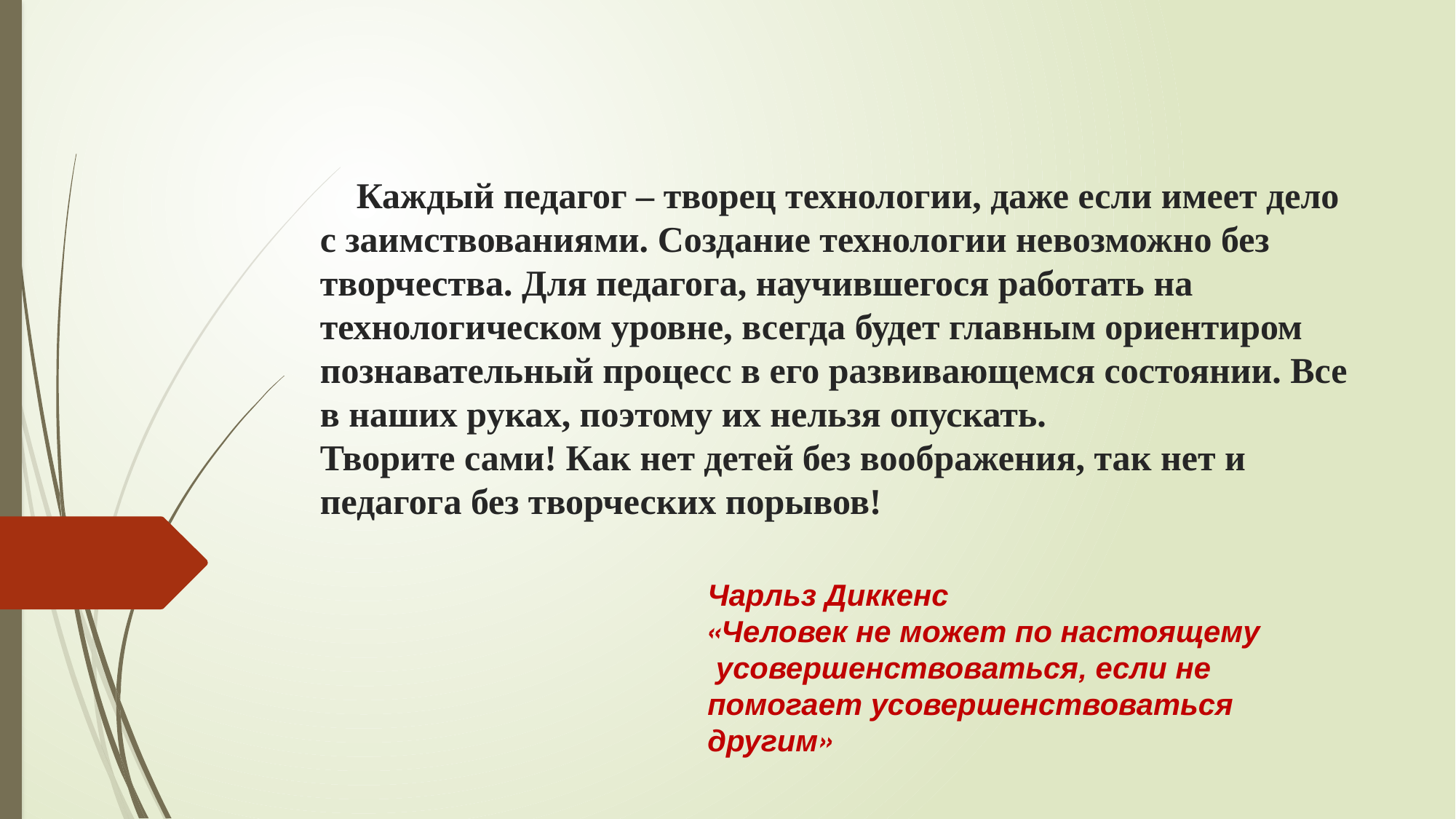

# Каждый педагог – творец технологии, даже если имеет дело с заимствованиями. Создание технологии невозможно без творчества. Для педагога, научившегося работать на технологическом уровне, всегда будет главным ориентиром познавательный процесс в его развивающемся состоянии. Все в наших руках, поэтому их нельзя опускать.  Творите сами! Как нет детей без воображения, так нет и педагога без творческих порывов!
Чарльз Диккенс
«Человек не может по настоящему  усовершенствоваться, если не помогает усовершенствоваться другим»